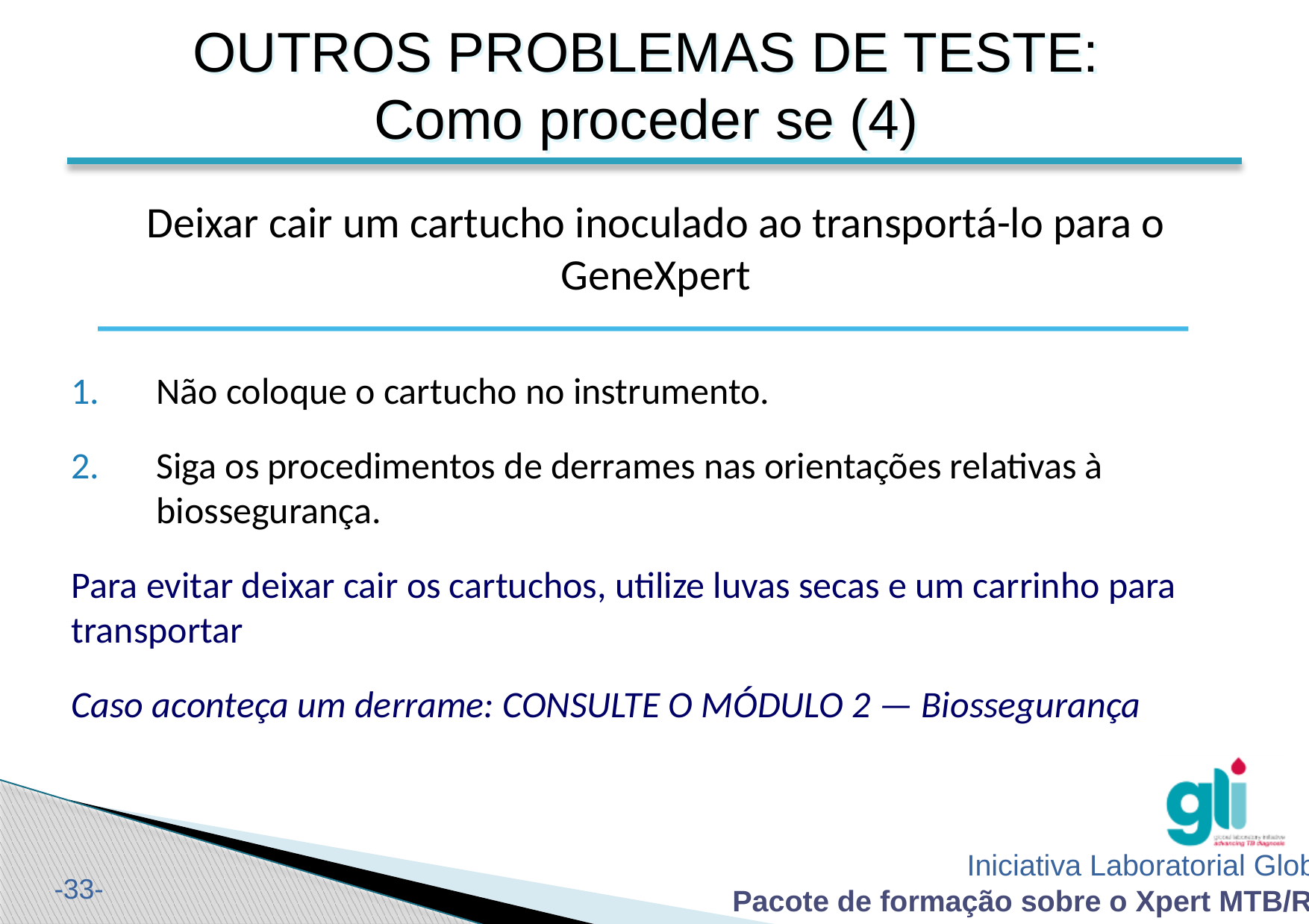

OUTROS PROBLEMAS DE TESTE:
Como proceder se (4)
Deixar cair um cartucho inoculado ao transportá-lo para o GeneXpert

Não coloque o cartucho no instrumento.
Siga os procedimentos de derrames nas orientações relativas à biossegurança.
Para evitar deixar cair os cartuchos, utilize luvas secas e um carrinho para transportar
Caso aconteça um derrame: CONSULTE O MÓDULO 2 — Biossegurança